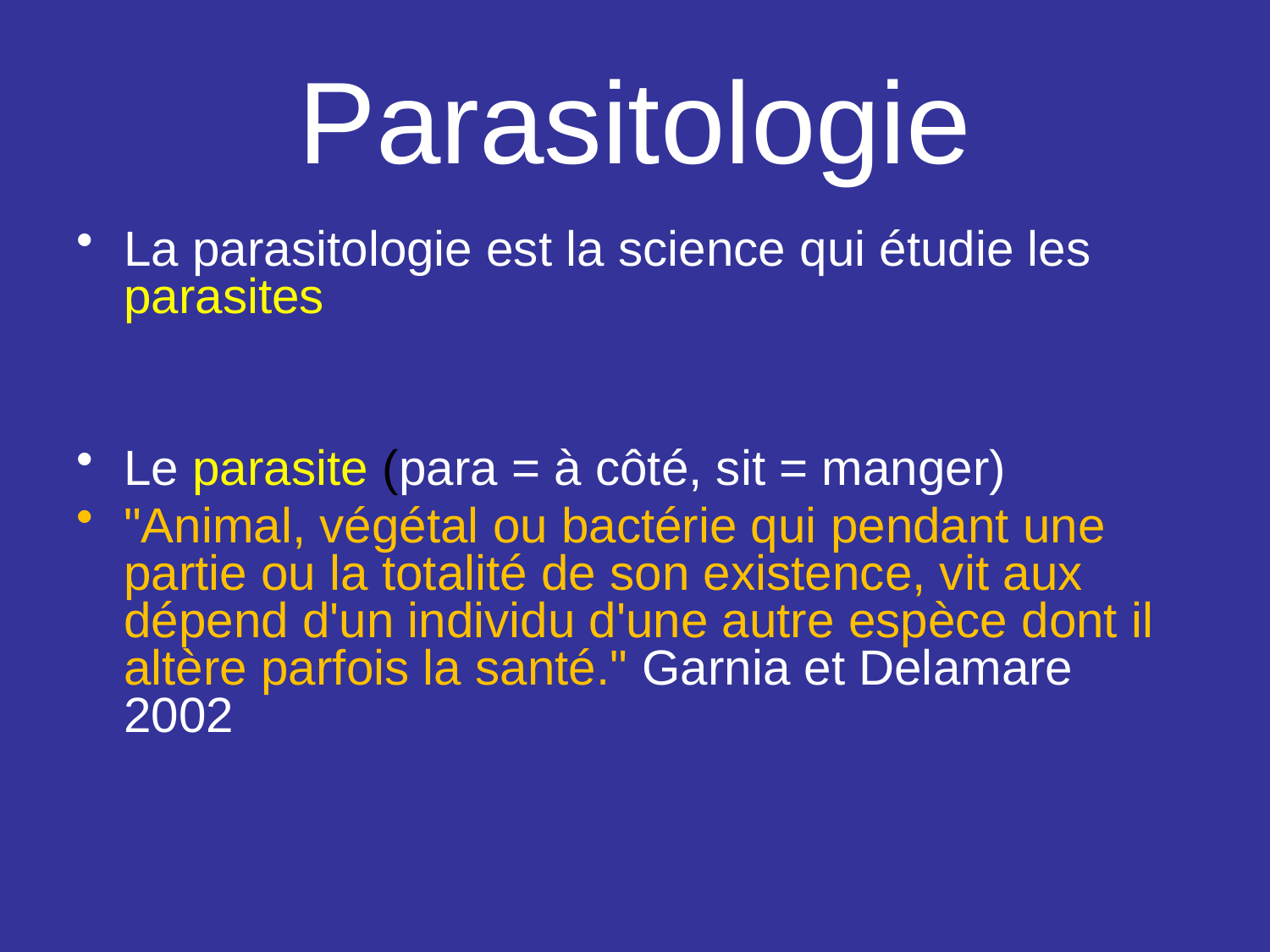

# Parasitologie
La parasitologie est la science qui étudie les parasites

Le parasite (para = à côté, sit = manger)
"Animal, végétal ou bactérie qui pendant une partie ou la totalité de son existence, vit aux dépend d'un individu d'une autre espèce dont il altère parfois la santé." Garnia et Delamare 2002